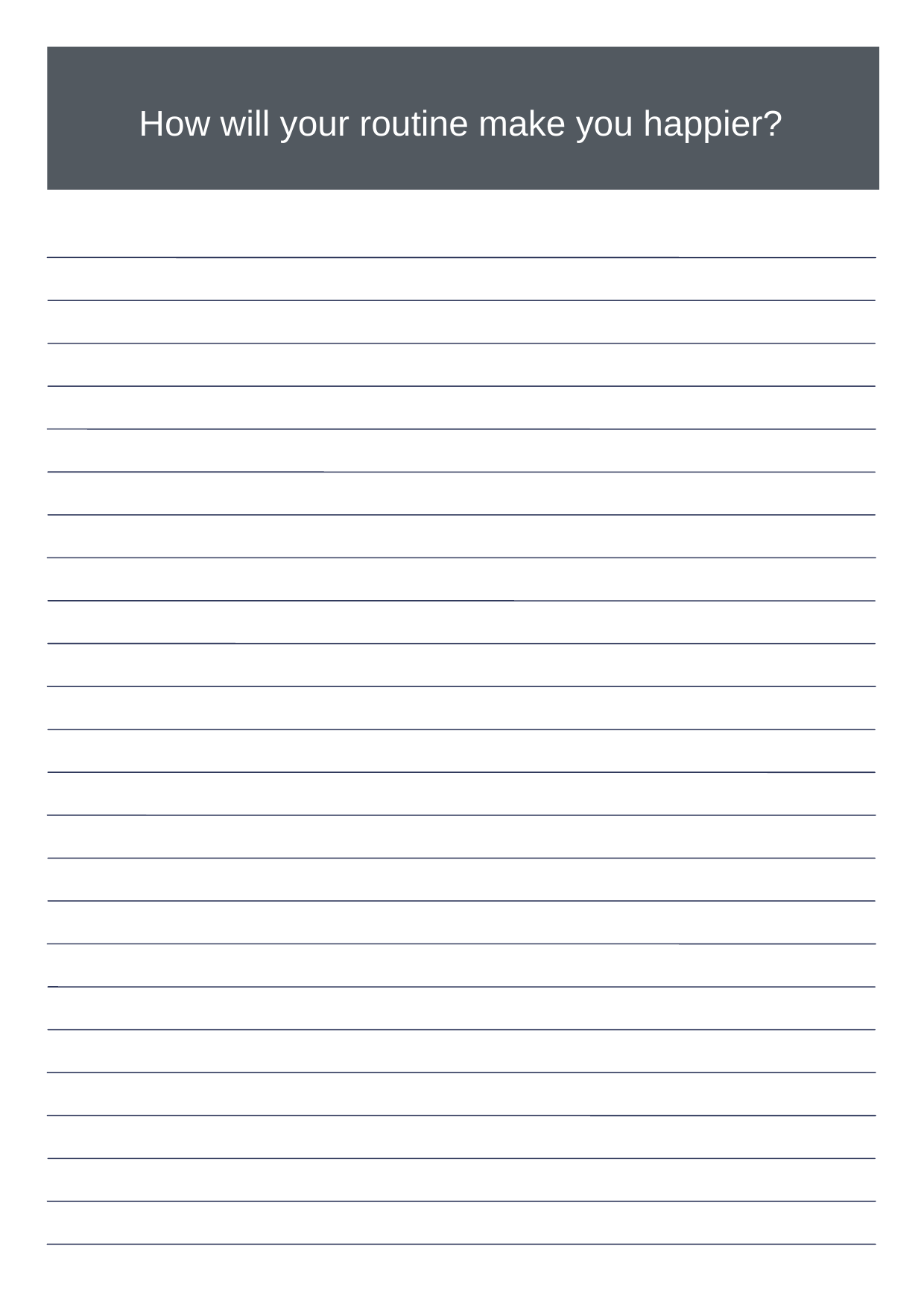

How will your routine make you happier?